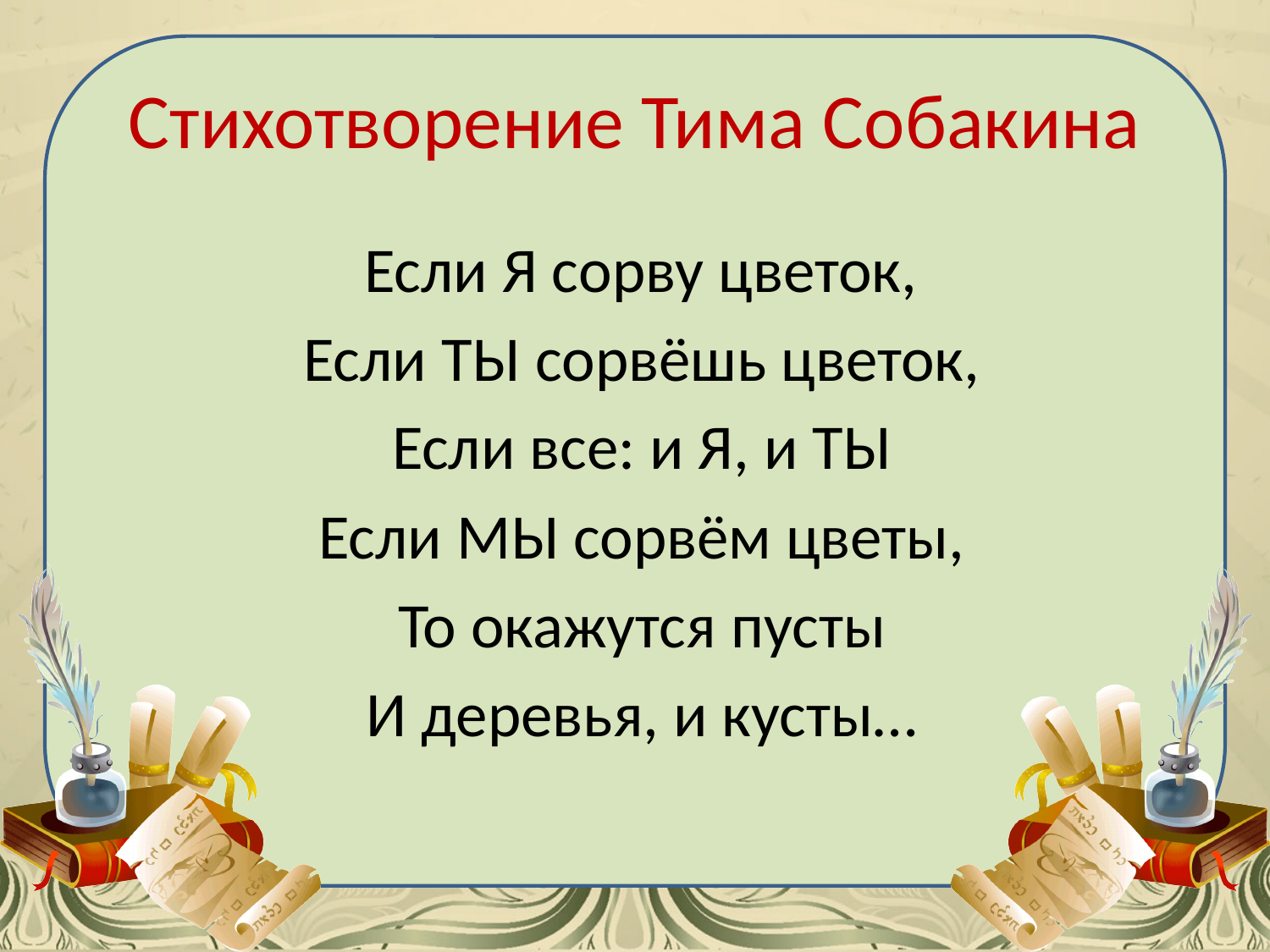

# Стихотворение Тима Собакина
 Если Я сорву цветок,
 Если ТЫ сорвёшь цветок,
 Если все: и Я, и ТЫ
 Если МЫ сорвём цветы,
 То окажутся пусты
 И деревья, и кусты…